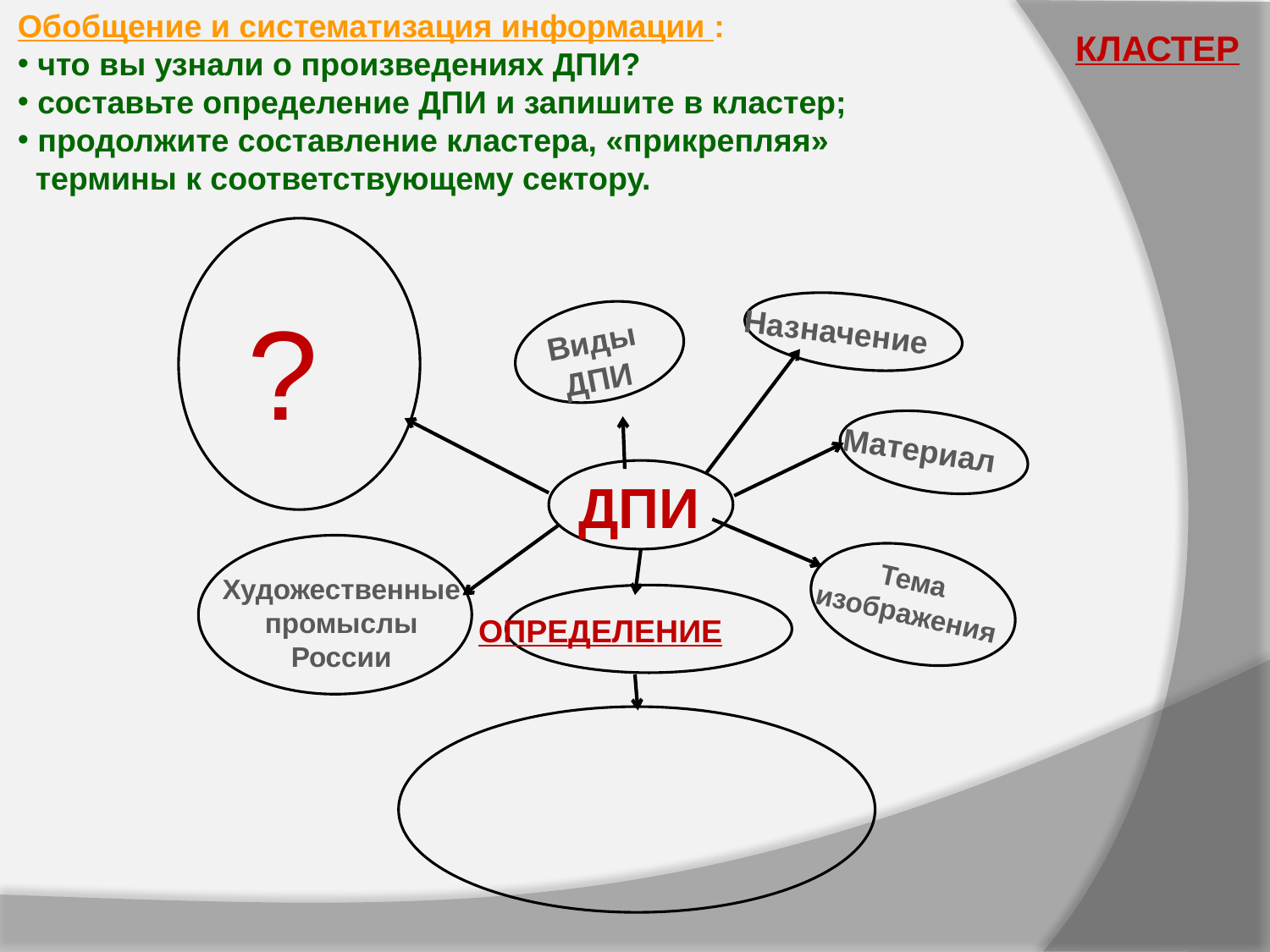

Обобщение и систематизация информации :
 что вы узнали о произведениях ДПИ?
 составьте определение ДПИ и запишите в кластер;
 продолжите составление кластера, «прикрепляя»
  термины к соответствующему сектору.

КЛАСТЕР

?

Назначение

Виды
ДПИ

Материал

ДПИ

Художественные
промыслы
России

Тема
изображения

ОПРЕДЕЛЕНИЕ